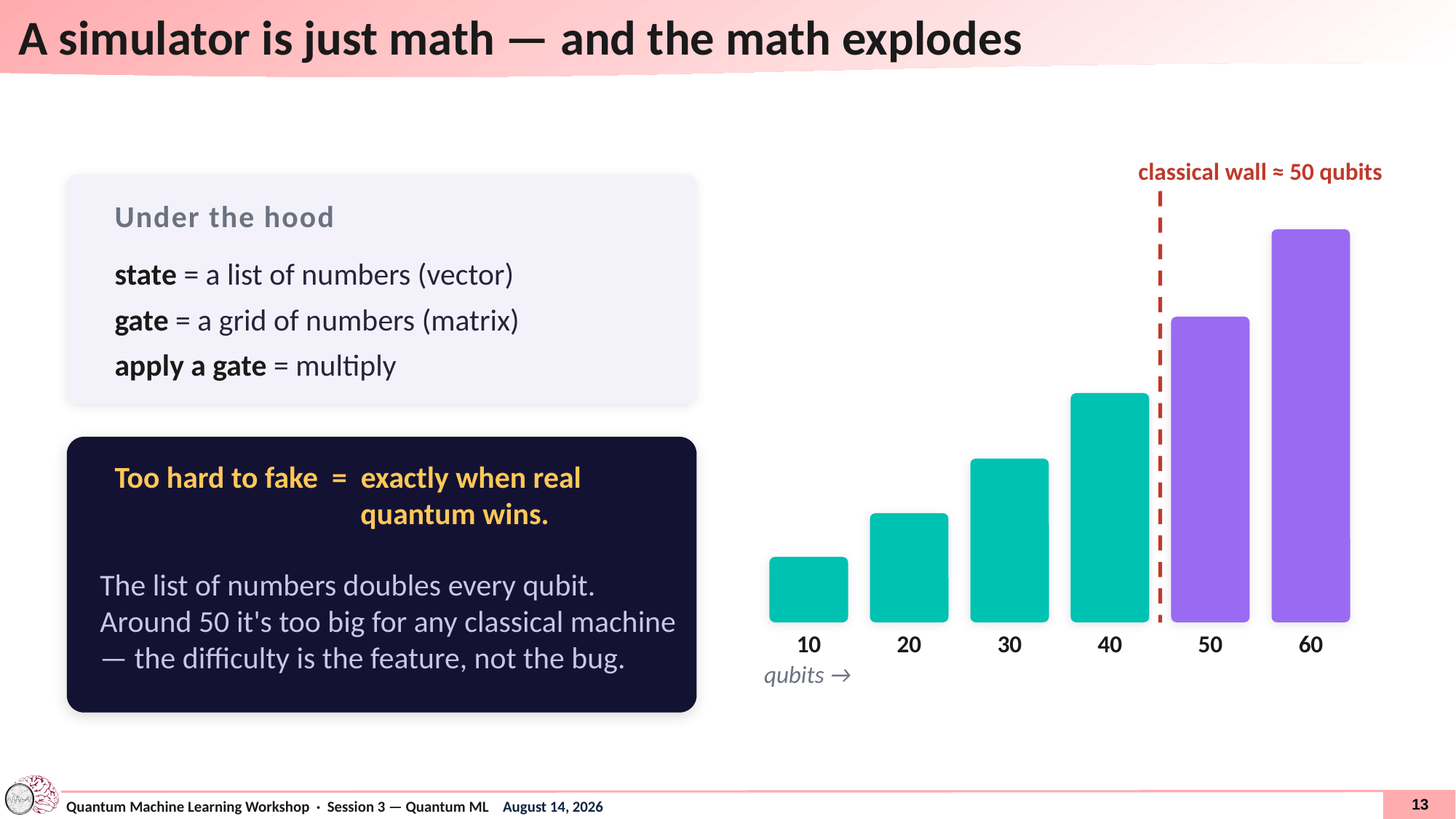

# A simulator is just math — and the math explodes
classical wall ≈ 50 qubits

Under the hood

state = a list of numbers (vector)
gate = a grid of numbers (matrix)
apply a gate = multiply

Too hard to fake  =  exactly when real 			    quantum wins.

The list of numbers doubles every qubit. Around 50 it's too big for any classical machine — the difficulty is the feature, not the bug.
10
20
30
40
50
60
qubits →